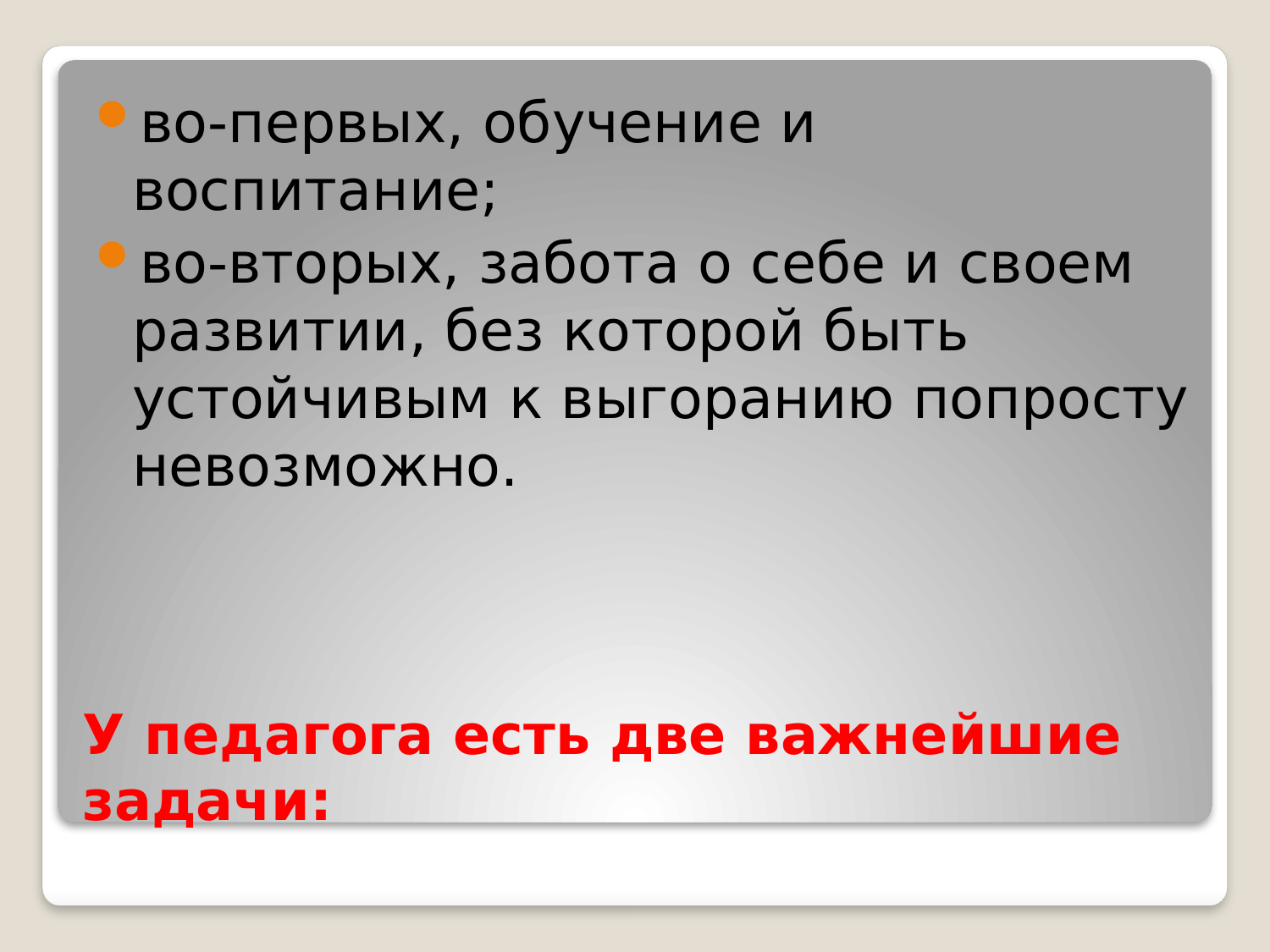

во-первых, обучение и воспитание;
во-вторых, забота о себе и своем развитии, без которой быть устойчивым к выгоранию попросту невозможно.
# У педагога есть две важнейшие задачи: